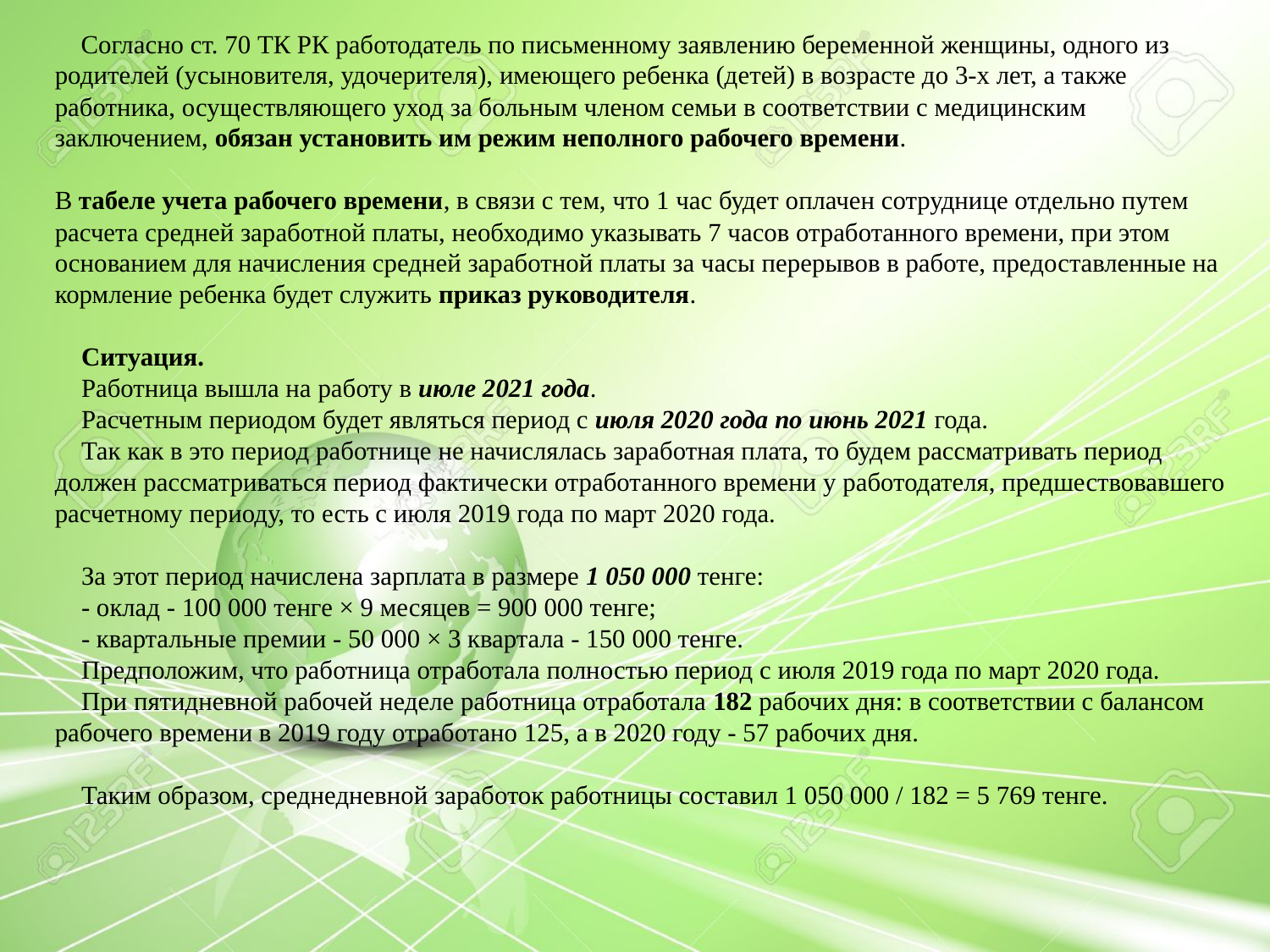

Согласно ст. 70 ТК РК работодатель по письменному заявлению беременной женщины, одного из родителей (усыновителя, удочерителя), имеющего ребенка (детей) в возрасте до 3-х лет, а также работника, осуществляющего уход за больным членом семьи в соответствии с медицинским заключением, обязан установить им режим неполного рабочего времени.

В табеле учета рабочего времени, в связи с тем, что 1 час будет оплачен сотруднице отдельно путем расчета средней заработной платы, необходимо указывать 7 часов отработанного времени, при этом основанием для начисления средней заработной платы за часы перерывов в работе, предоставленные на кормление ребенка будет служить приказ руководителя.

Ситуация.
Работница вышла на работу в июле 2021 года.
Расчетным периодом будет являться период с июля 2020 года по июнь 2021 года.
Так как в это период работнице не начислялась заработная плата, то будем рассматривать период должен рассматриваться период фактически отработанного времени у работодателя, предшествовавшего расчетному периоду, то есть с июля 2019 года по март 2020 года.

За этот период начислена зарплата в размере 1 050 000 тенге:
- оклад - 100 000 тенге × 9 месяцев = 900 000 тенге;
- квартальные премии - 50 000 × 3 квартала - 150 000 тенге.
Предположим, что работница отработала полностью период с июля 2019 года по март 2020 года.
При пятидневной рабочей неделе работница отработала 182 рабочих дня: в соответствии с балансом рабочего времени в 2019 году отработано 125, а в 2020 году - 57 рабочих дня.

Таким образом, среднедневной заработок работницы составил 1 050 000 / 182 = 5 769 тенге.